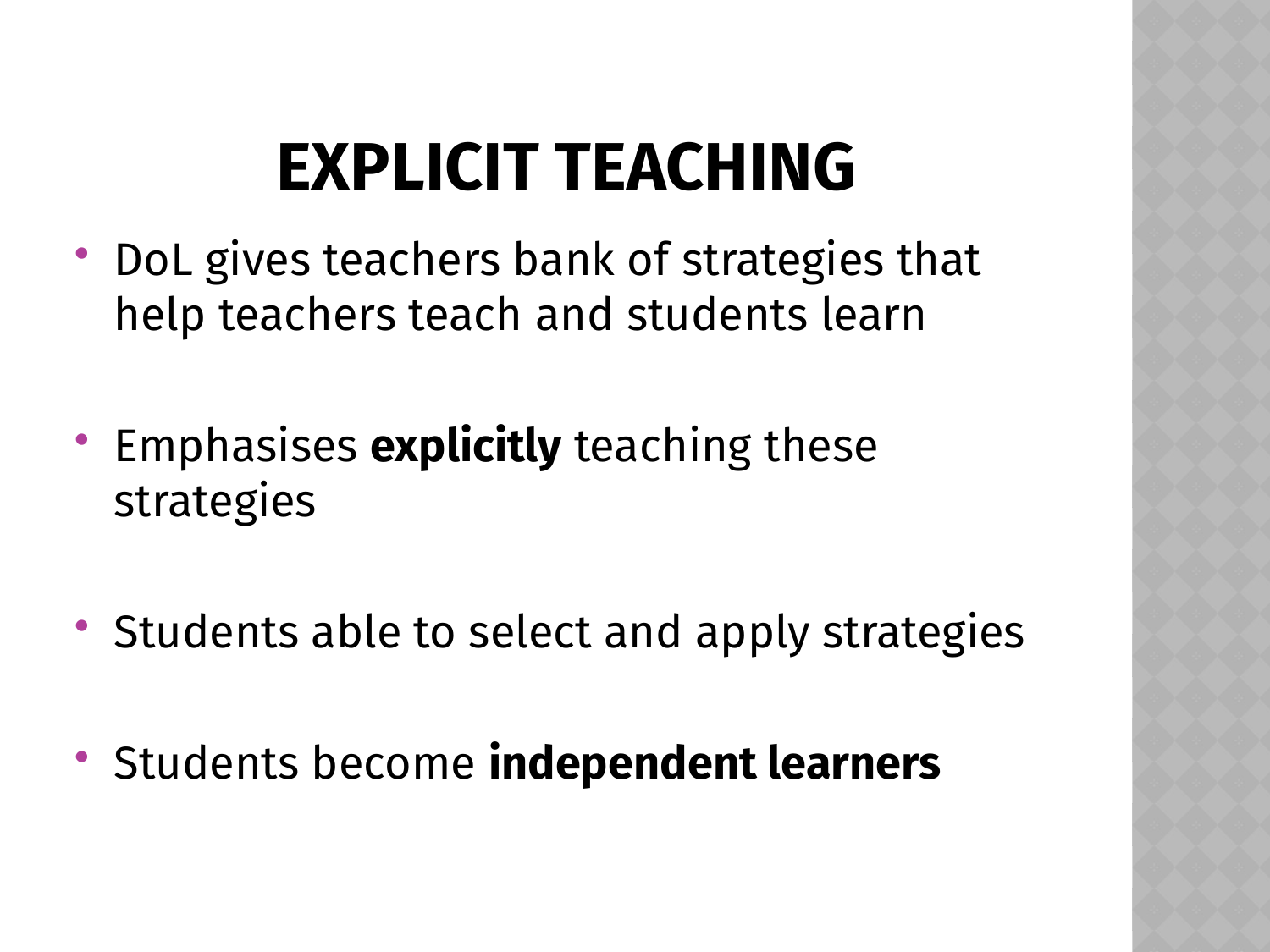

# Explicit Teaching
DoL gives teachers bank of strategies that help teachers teach and students learn

Emphasises explicitly teaching these strategies

Students able to select and apply strategies

Students become independent learners